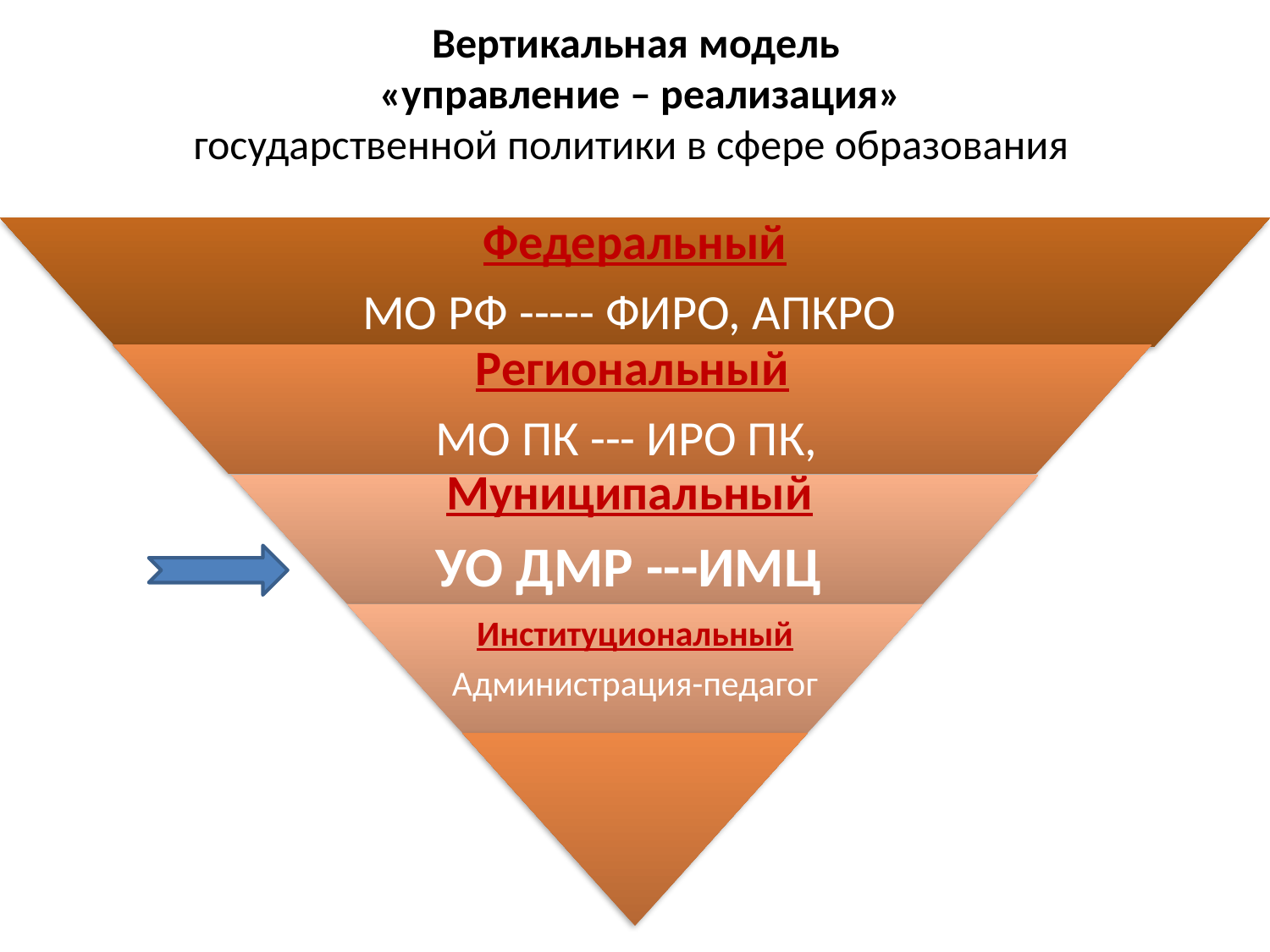

# Вертикальная модель «управление – реализация» государственной политики в сфере образования
Федеральный
МО РФ ----- ФИРО, АПКРО
Региональный
МО ПК --- ИРО ПК,
Муниципальный
УО ДМР ---ИМЦ
Институциональный
Администрация-педагог